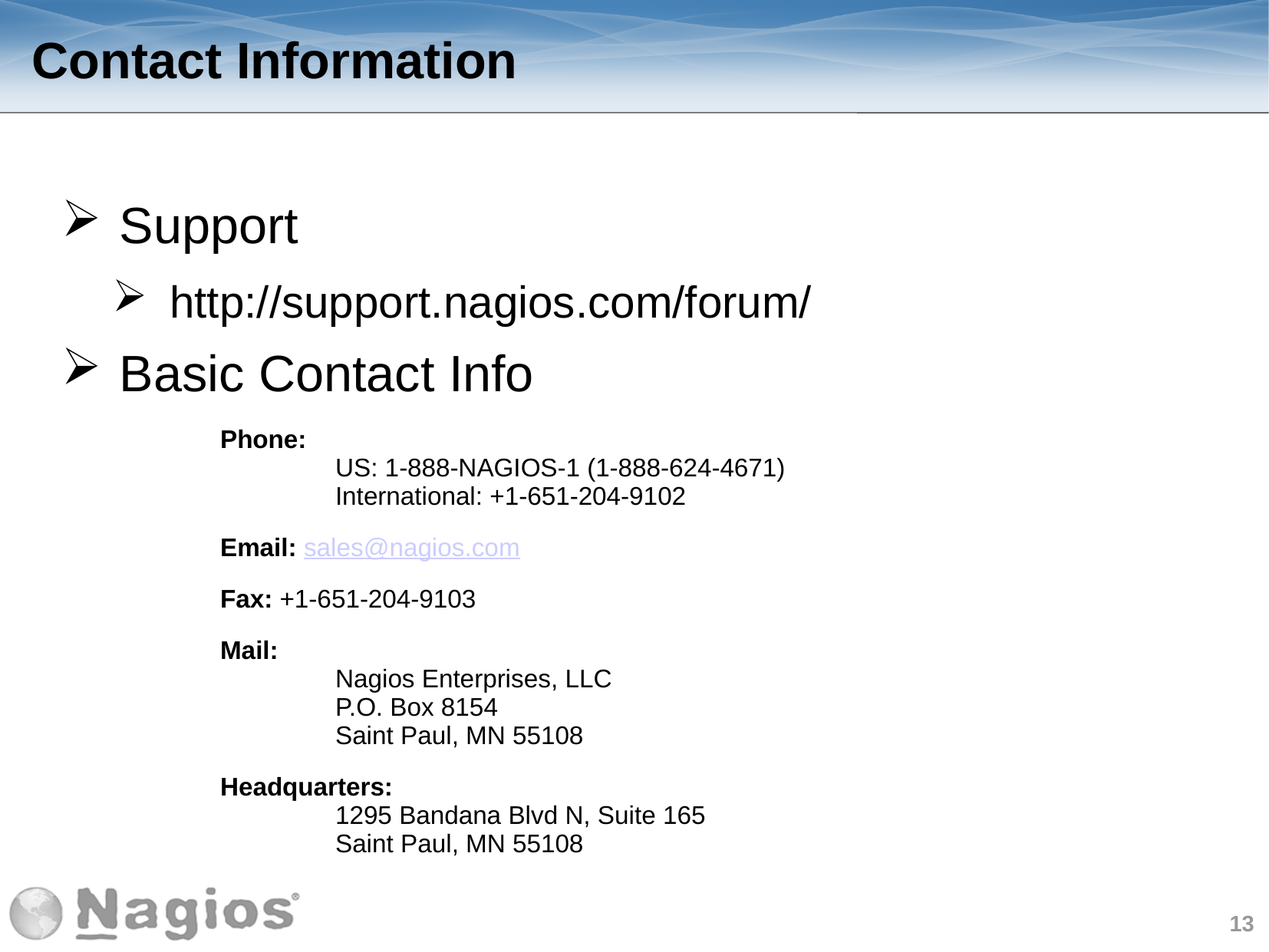

Contact Information
Support
http://support.nagios.com/forum/
Basic Contact Info
		Phone:
		US: 1-888-NAGIOS-1 (1-888-624-4671)
		International: +1-651-204-9102
		Email: sales@nagios.com
		Fax: +1-651-204-9103
		Mail:
		Nagios Enterprises, LLC
		P.O. Box 8154
		Saint Paul, MN 55108
		Headquarters:
		1295 Bandana Blvd N, Suite 165
		Saint Paul, MN 55108

13